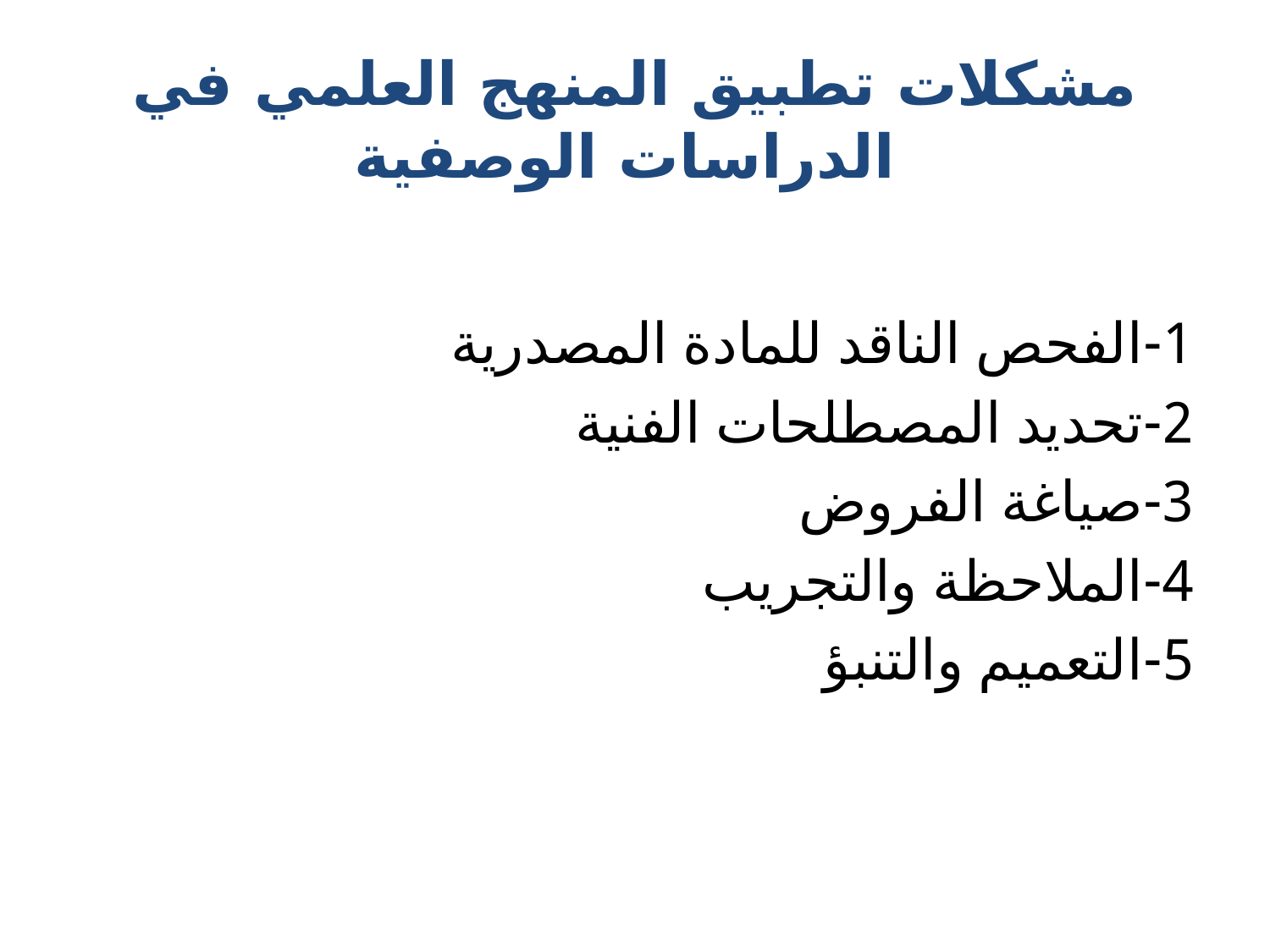

# مشكلات تطبيق المنهج العلمي في الدراسات الوصفية

1-الفحص الناقد للمادة المصدرية
2-تحديد المصطلحات الفنية
3-صياغة الفروض
4-الملاحظة والتجريب
5-التعميم والتنبؤ